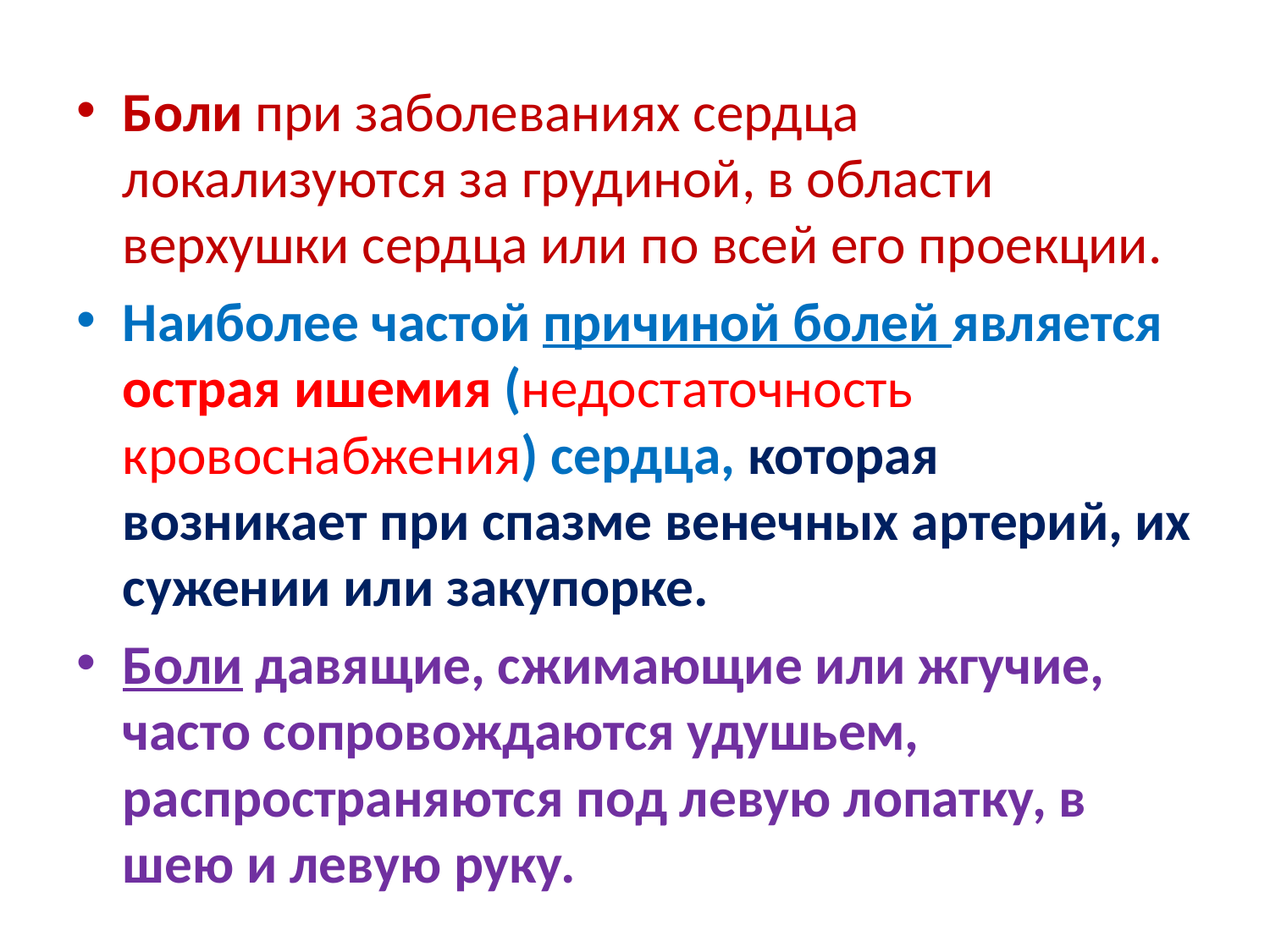

Боли при заболеваниях сердца локализуются за грудиной, в области верхушки сердца или по всей его проекции.
Наиболее частой причиной болей является острая ишемия (недостаточность кровоснабжения) сердца, которая возникает при спазме венечных артерий, их сужении или закупорке.
Боли давящие, сжимающие или жгучие, часто сопровождаются удушьем, распространяются под левую лопатку, в шею и левую руку.